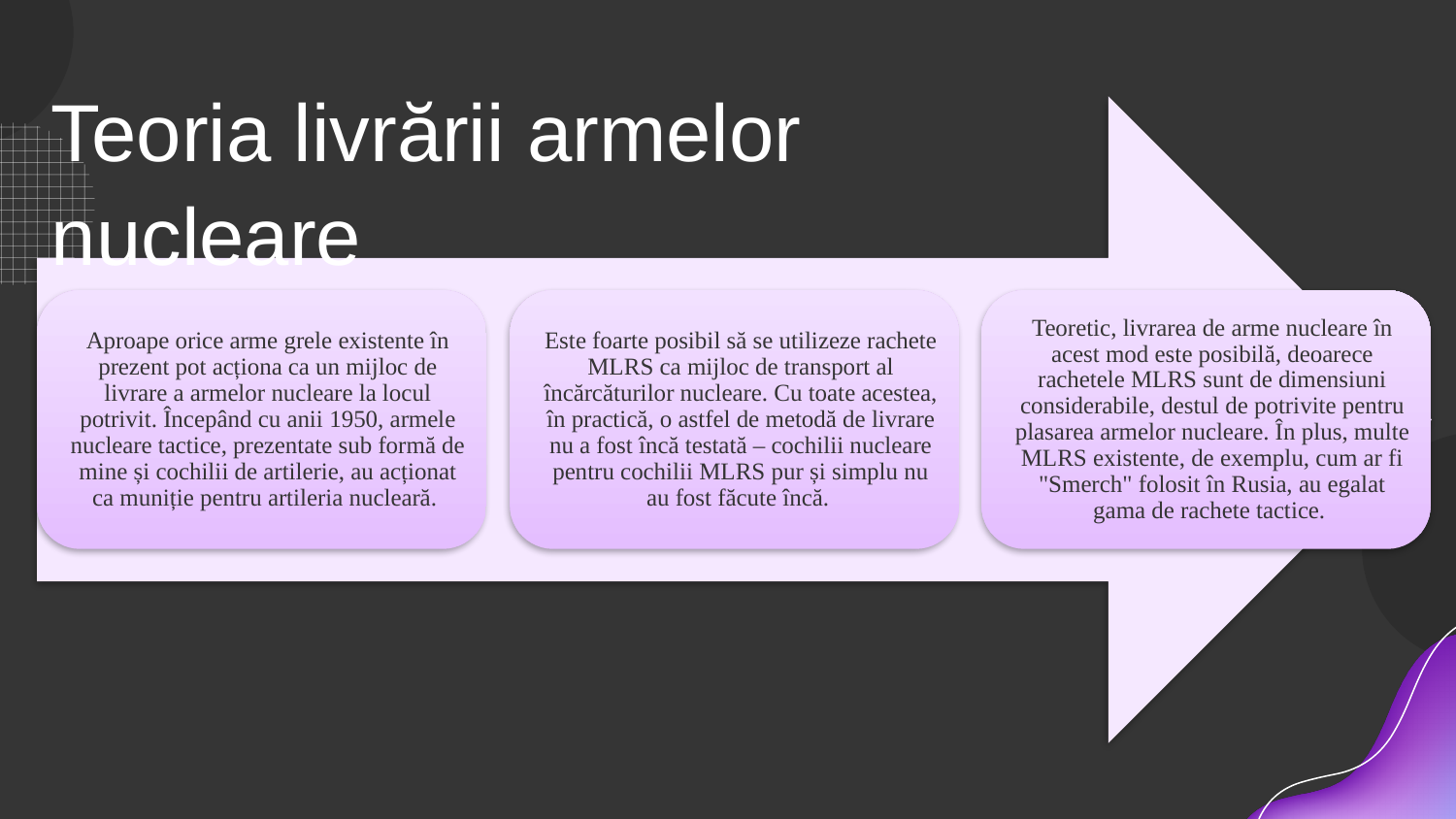

Teoria livrării armelor nucleare
Aproape orice arme grele existente în prezent pot acționa ca un mijloc de livrare a armelor nucleare la locul potrivit. Începând cu anii 1950, armele nucleare tactice, prezentate sub formă de mine și cochilii de artilerie, au acționat ca muniție pentru artileria nucleară.
Este foarte posibil să se utilizeze rachete MLRS ca mijloc de transport al încărcăturilor nucleare. Cu toate acestea, în practică, o astfel de metodă de livrare nu a fost încă testată – cochilii nucleare pentru cochilii MLRS pur și simplu nu au fost făcute încă.
Teoretic, livrarea de arme nucleare în acest mod este posibilă, deoarece rachetele MLRS sunt de dimensiuni considerabile, destul de potrivite pentru plasarea armelor nucleare. În plus, multe MLRS existente, de exemplu, cum ar fi "Smerch" folosit în Rusia, au egalat gama de rachete tactice.